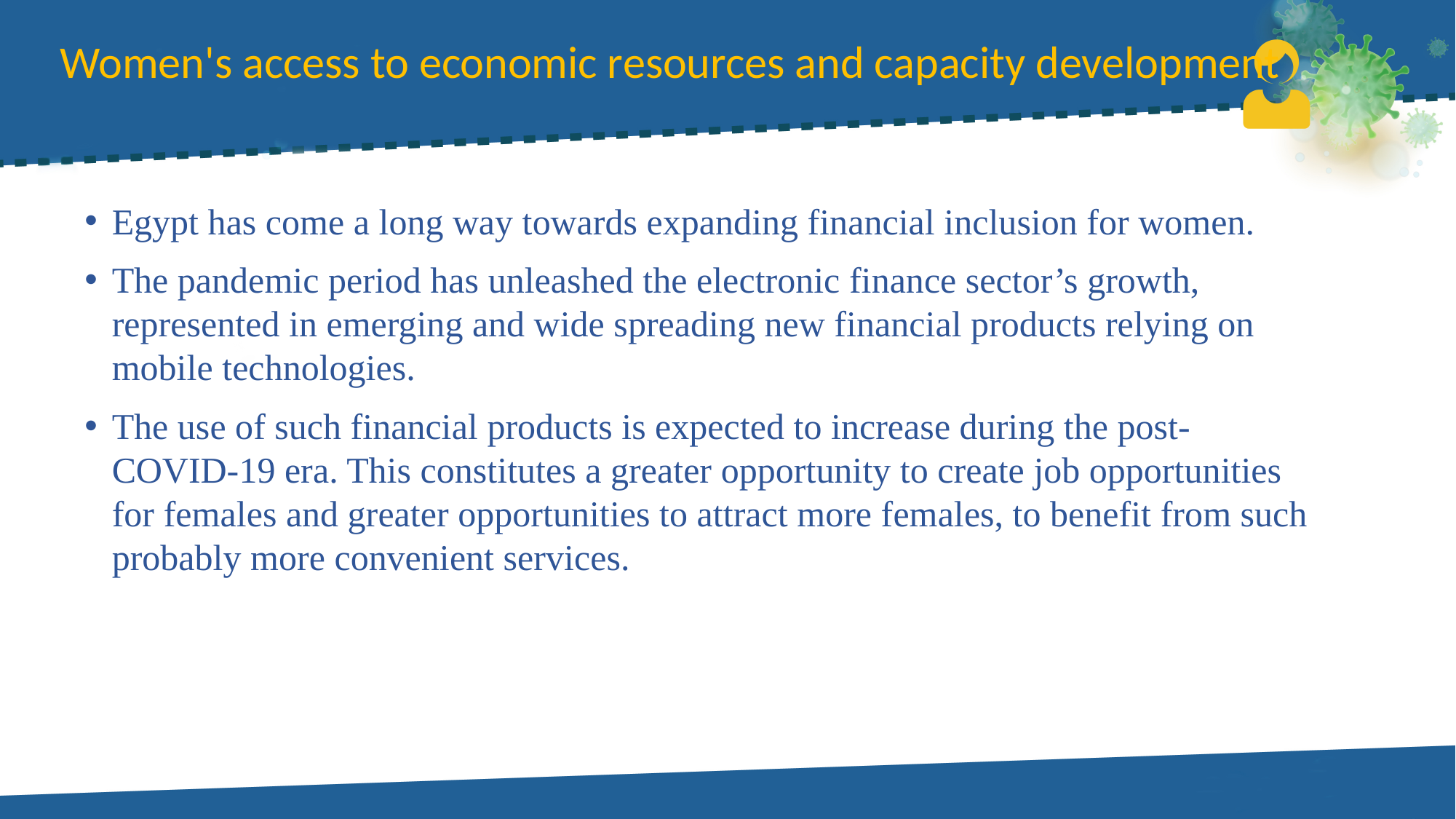

# Women's access to economic resources and capacity development
Egypt has come a long way towards expanding financial inclusion for women.
The pandemic period has unleashed the electronic finance sector’s growth, represented in emerging and wide spreading new financial products relying on mobile technologies.
The use of such financial products is expected to increase during the post-COVID-19 era. This constitutes a greater opportunity to create job opportunities for females and greater opportunities to attract more females, to benefit from such probably more convenient services.